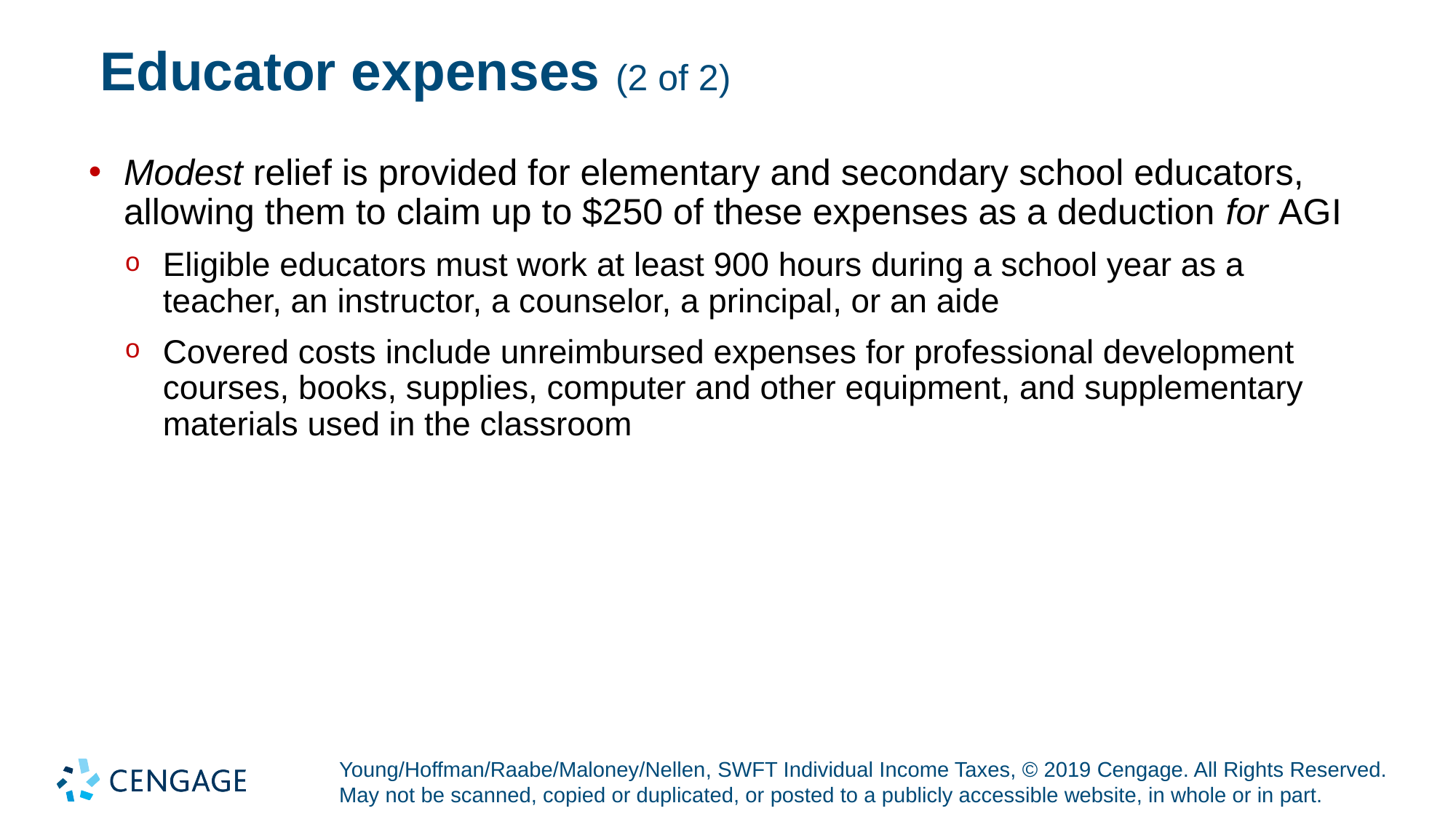

# Educator expenses (2 of 2)
Modest relief is provided for elementary and secondary school educators, allowing them to claim up to $250 of these expenses as a deduction for A G I
Eligible educators must work at least 900 hours during a school year as a teacher, an instructor, a counselor, a principal, or an aide
Covered costs include unreimbursed expenses for professional development courses, books, supplies, computer and other equipment, and supplementary materials used in the classroom